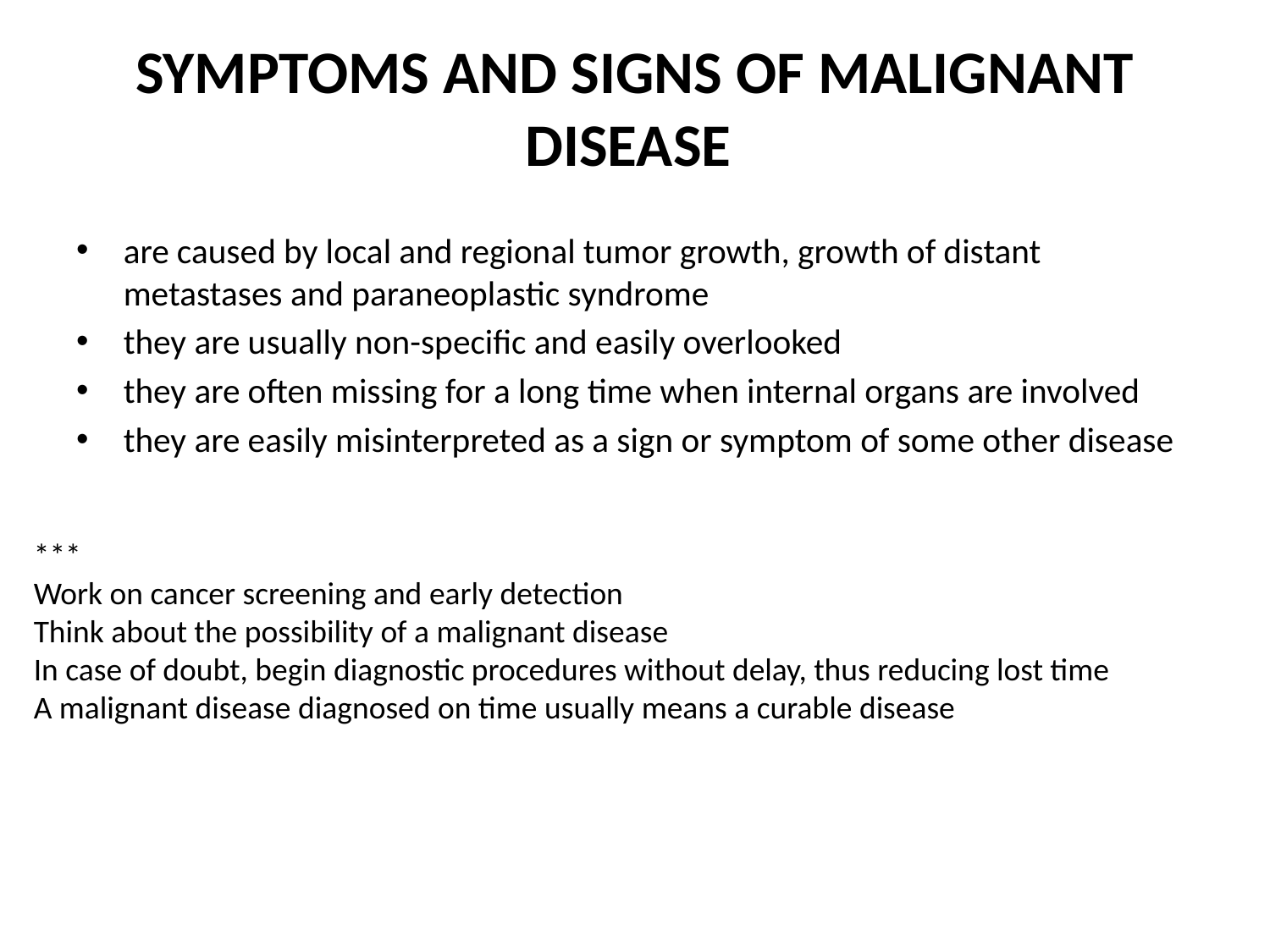

# SYMPTOMS AND SIGNS OF MALIGNANT DISEASE
are caused by local and regional tumor growth, growth of distant metastases and paraneoplastic syndrome
they are usually non-specific and easily overlooked
they are often missing for a long time when internal organs are involved
they are easily misinterpreted as a sign or symptom of some other disease
***
Work on cancer screening and early detection
Think about the possibility of a malignant disease
In case of doubt, begin diagnostic procedures without delay, thus reducing lost time
A malignant disease diagnosed on time usually means a curable disease